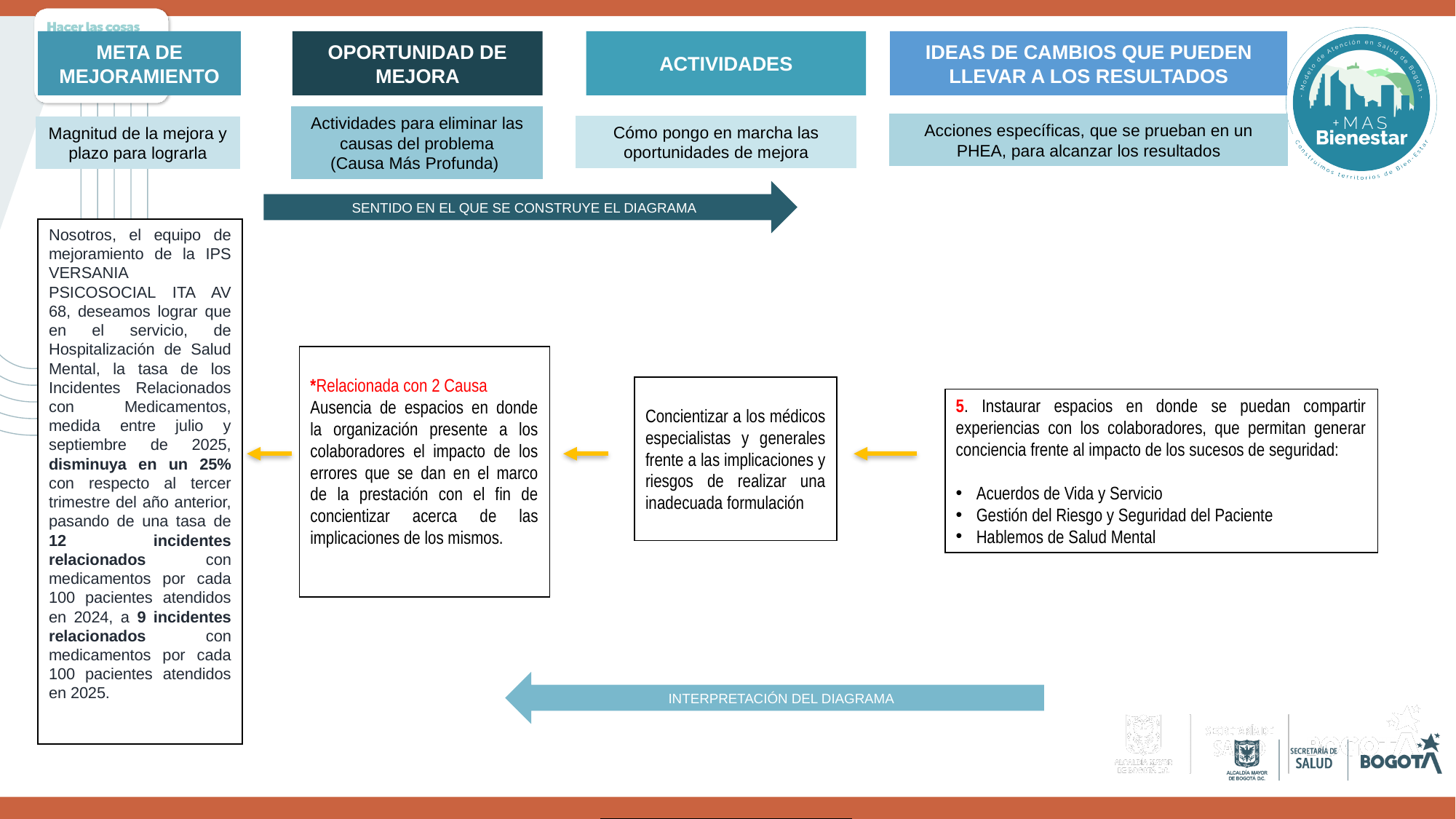

META DE MEJORAMIENTO
OPORTUNIDAD DE MEJORA
ACTIVIDADES
IDEAS DE CAMBIOS QUE PUEDEN LLEVAR A LOS RESULTADOS
Actividades para eliminar las causas del problema
(Causa Más Profunda)
Acciones específicas, que se prueban en un PHEA, para alcanzar los resultados
Cómo pongo en marcha las oportunidades de mejora​
Magnitud de la mejora y plazo para lograrla
SENTIDO EN EL QUE SE CONSTRUYE EL DIAGRAMA
Nosotros, el equipo de mejoramiento de la IPS VERSANIA PSICOSOCIAL ITA AV 68, deseamos lograr que en el servicio, de Hospitalización de Salud Mental, la tasa de los Incidentes Relacionados con Medicamentos, medida entre julio y septiembre de 2025, disminuya en un 25% con respecto al tercer trimestre del año anterior, pasando de una tasa de 12 incidentes relacionados con medicamentos por cada 100 pacientes atendidos en 2024, a 9 incidentes relacionados con medicamentos por cada 100 pacientes atendidos en 2025.

*Relacionada con 2 Causa
Ausencia de espacios en donde la organización presente a los colaboradores el impacto de los errores que se dan en el marco de la prestación con el fin de concientizar acerca de las implicaciones de los mismos.

Concientizar a los médicos especialistas y generales frente a las implicaciones y riesgos de realizar una inadecuada formulación

5. Instaurar espacios en donde se puedan compartir experiencias con los colaboradores, que permitan generar conciencia frente al impacto de los sucesos de seguridad:

Acuerdos de Vida y Servicio
Gestión del Riesgo y Seguridad del Paciente
Hablemos de Salud Mental
INTERPRETACIÓN DEL DIAGRAMA